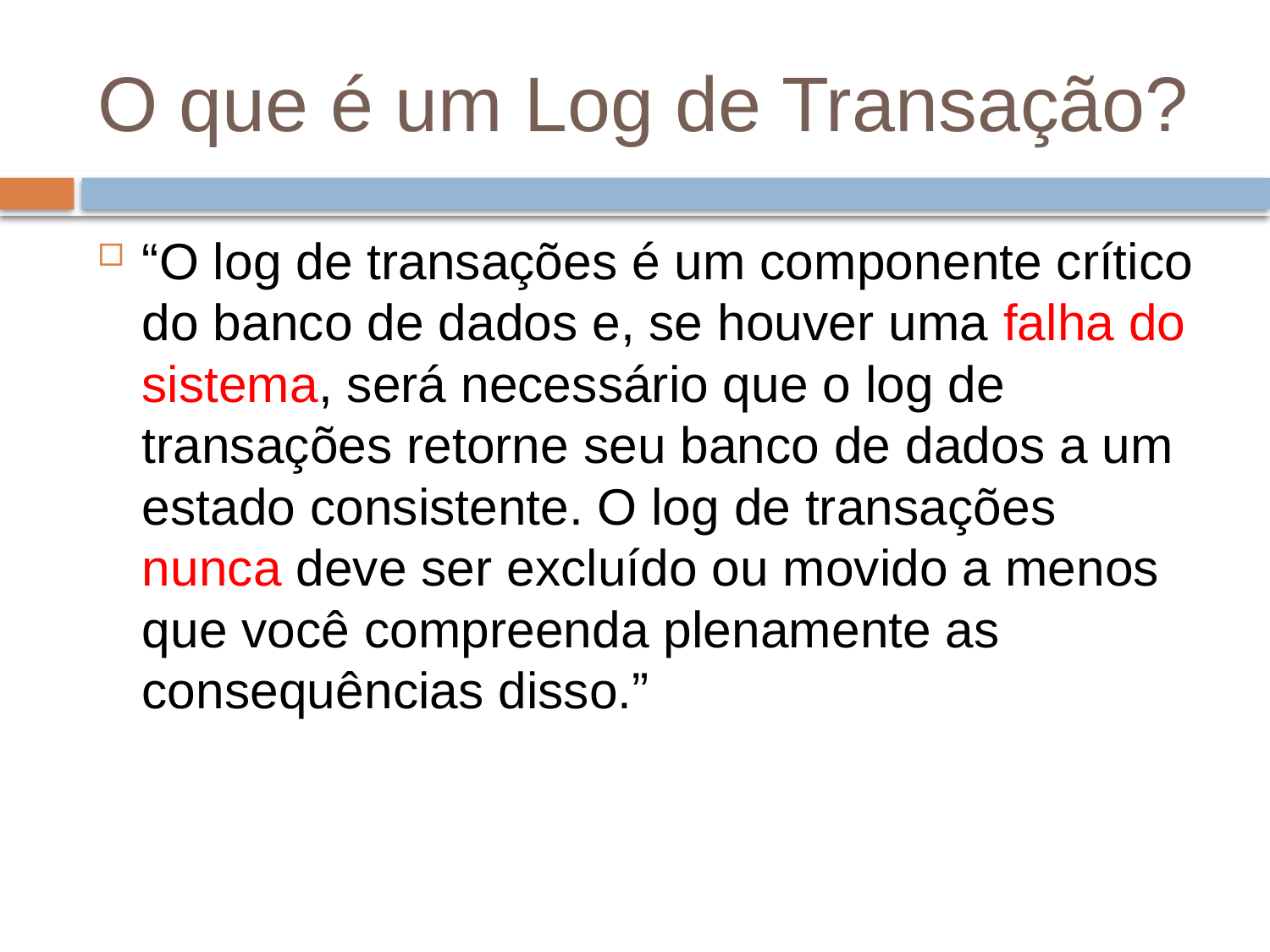

# O que é um Log de Transação?
“O log de transações é um componente crítico do banco de dados e, se houver uma falha do sistema, será necessário que o log de transações retorne seu banco de dados a um estado consistente. O log de transações nunca deve ser excluído ou movido a menos que você compreenda plenamente as consequências disso.”